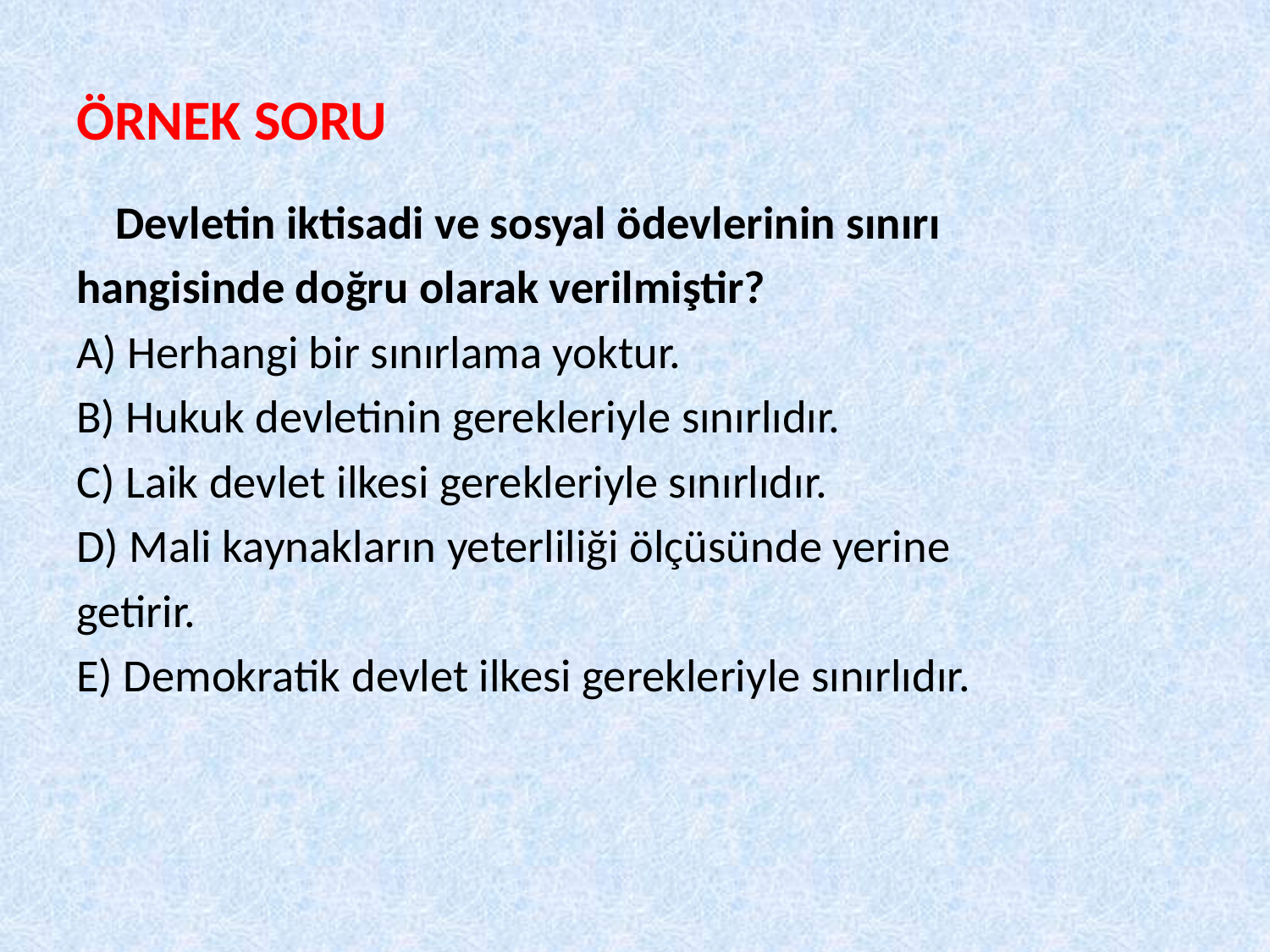

# ÖRNEK SORU
	Devletin iktisadi ve sosyal ödevlerinin sınırı
hangisinde doğru olarak verilmiştir?
A) Herhangi bir sınırlama yoktur.
B) Hukuk devletinin gerekleriyle sınırlıdır.
C) Laik devlet ilkesi gerekleriyle sınırlıdır.
D) Mali kaynakların yeterliliği ölçüsünde yerine
getirir.
E) Demokratik devlet ilkesi gerekleriyle sınırlıdır.